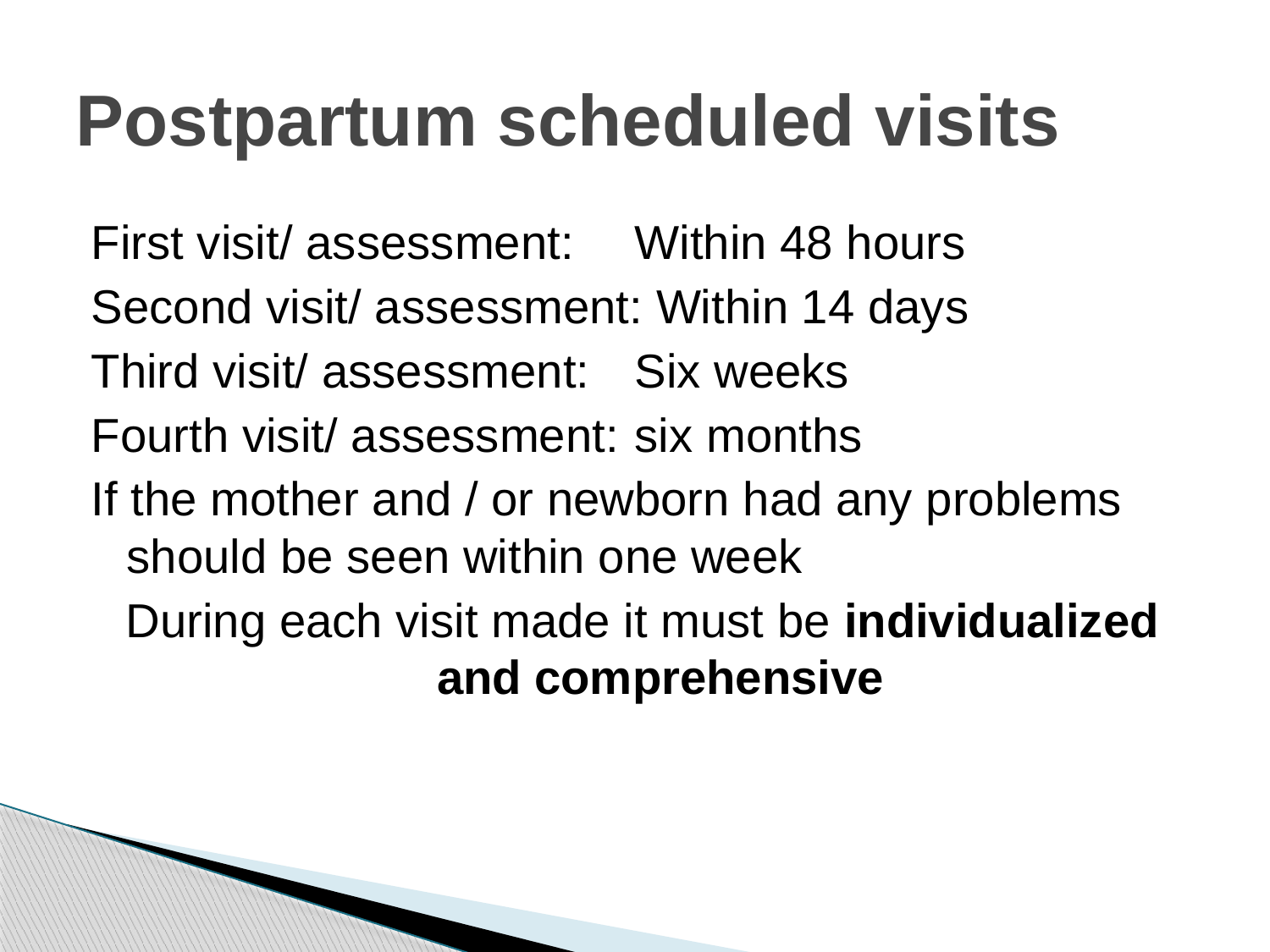

# Postpartum scheduled visits
First visit/ assessment:	Within 48 hours
Second visit/ assessment: Within 14 days
Third visit/ assessment:	Six weeks
Fourth visit/ assessment:	six months
If the mother and / or newborn had any problems should be seen within one week
During each visit made it must be individualized and comprehensive